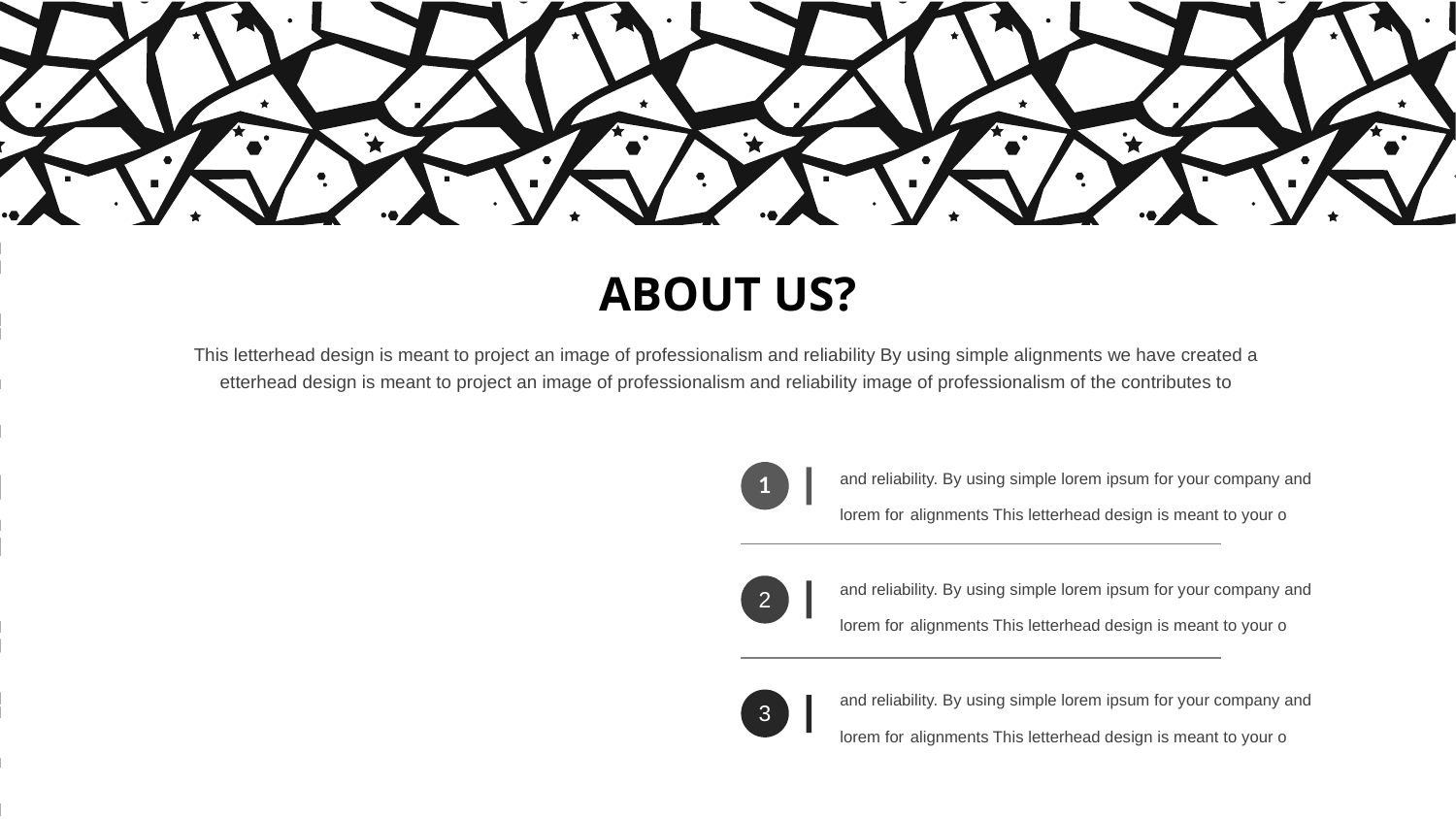

ABOUT US?
This letterhead design is meant to project an image of professionalism and reliability By using simple alignments we have created a
etterhead design is meant to project an image of professionalism and reliability image of professionalism of the contributes to
and reliability. By using simple lorem ipsum for your company and lorem for alignments This letterhead design is meant to your o

1

and reliability. By using simple lorem ipsum for your company and lorem for alignments This letterhead design is meant to your o

2

and reliability. By using simple lorem ipsum for your company and lorem for alignments This letterhead design is meant to your o

3

www.website.com